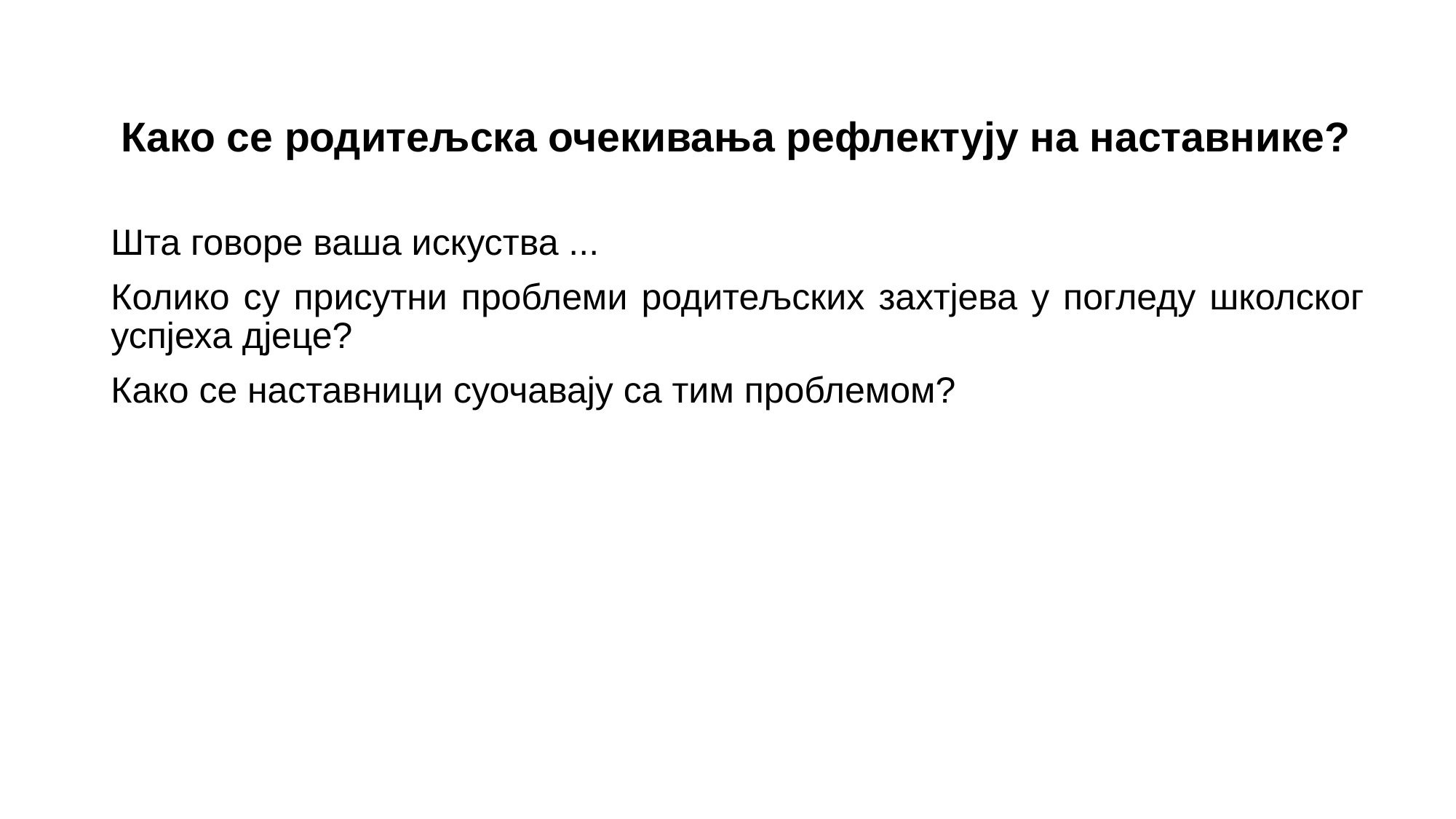

# Како се родитељска очекивања рефлектују на наставнике?
Шта говоре ваша искуства ...
Колико су присутни проблеми родитељских захтјева у погледу школског успјеха дјеце?
Како се наставници суочавају са тим проблемом?